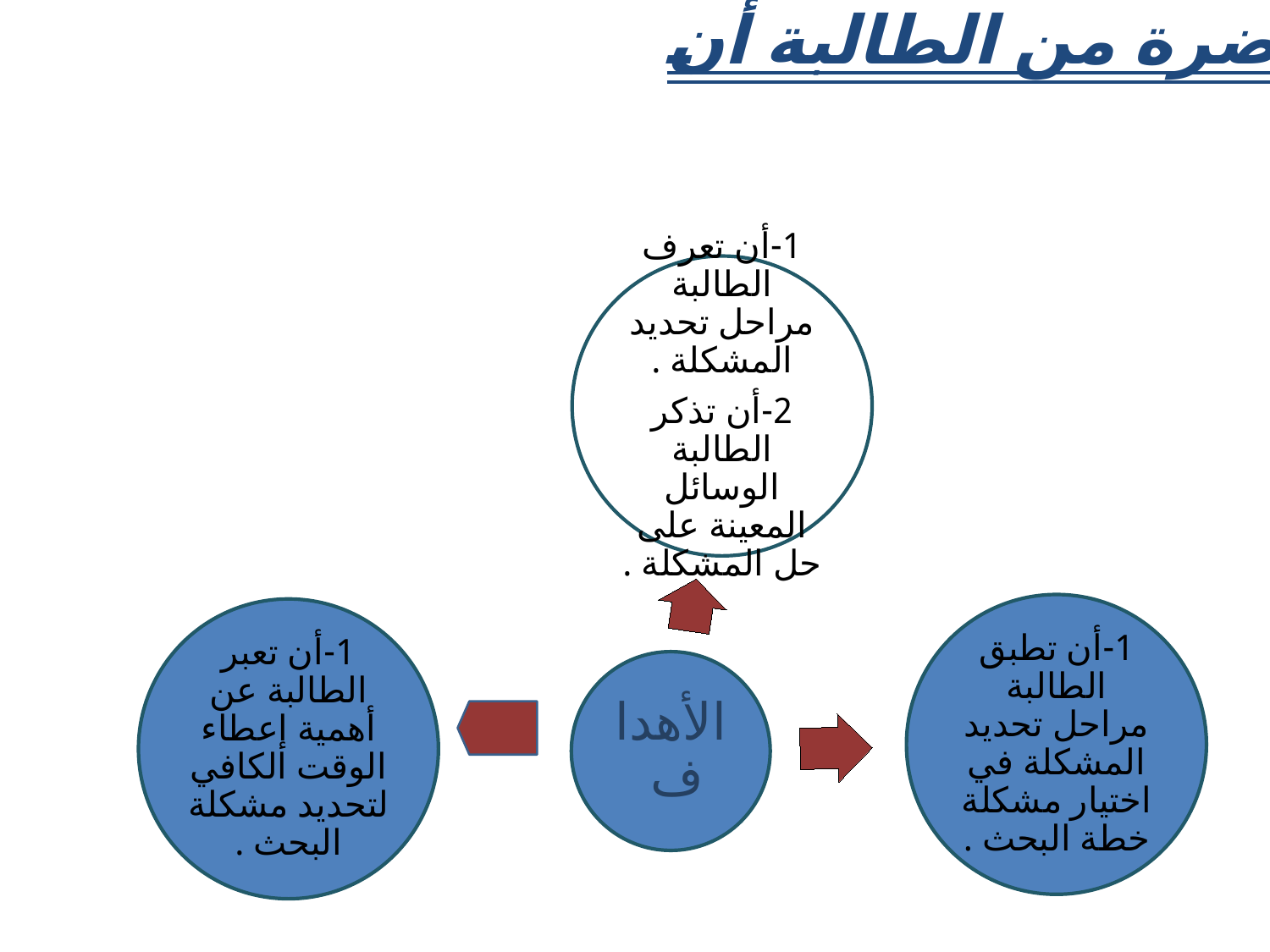

# يتوقع بعد المحاضرة من الطالبة أن
الأهداف

1-أن تعرف الطالبة مراحل تحديد المشكلة .
2-أن تذكر الطالبة الوسائل المعينة على حل المشكلة .

1-أن تطبق الطالبة مراحل تحديد المشكلة في اختيار مشكلة خطة البحث .

1-أن تعبر الطالبة عن أهمية إعطاء الوقت الكافي لتحديد مشكلة البحث .